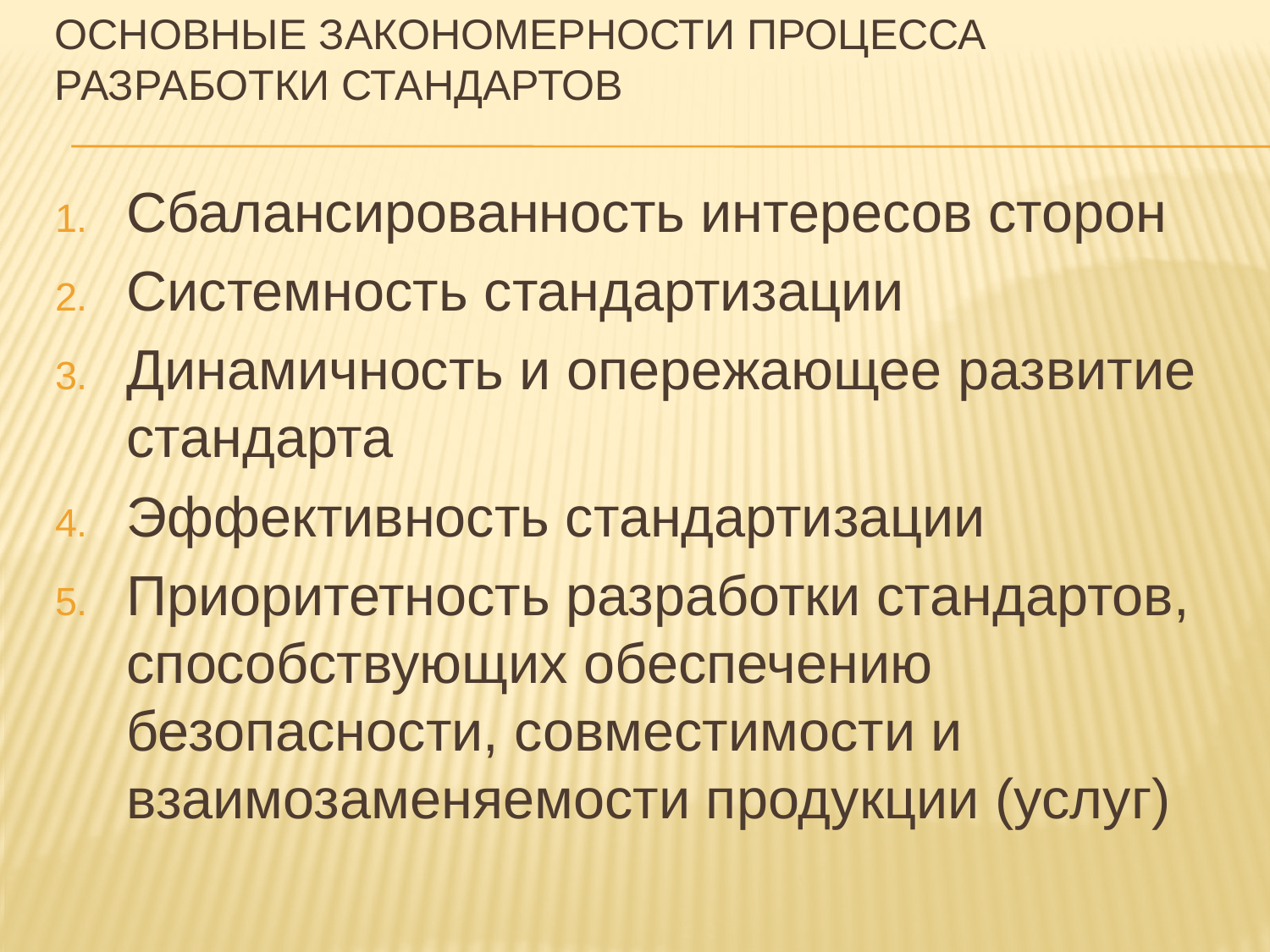

# Основные закономерности процесса разработки стандартов
Сбалансированность интересов сторон
Системность стандартизации
Динамичность и опережающее развитие стандарта
Эффективность стандартизации
Приоритетность разработки стандартов, способствующих обеспечению безопасности, совместимости и взаимозаменяемости продукции (услуг)